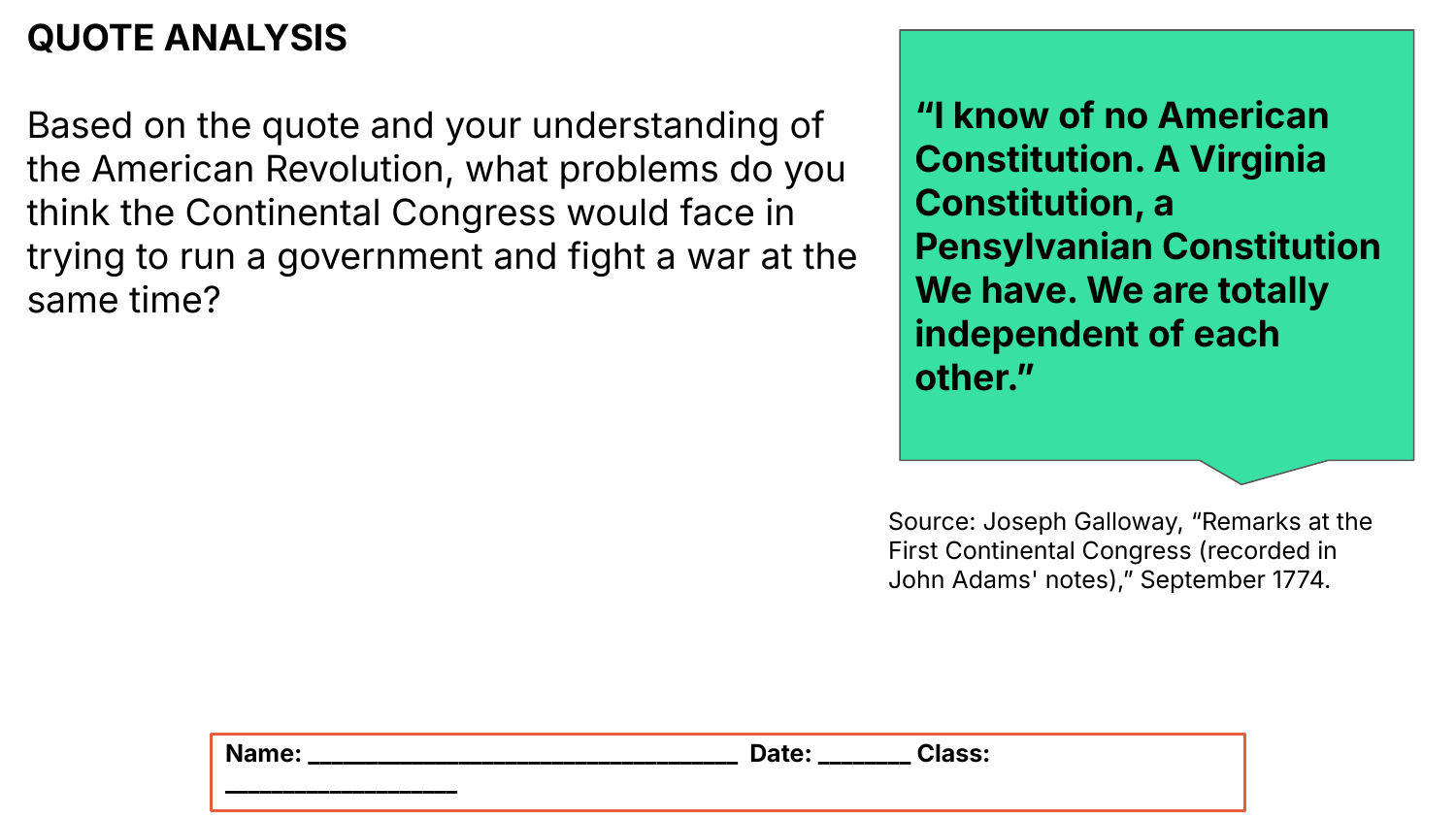

QUOTE ANALYSIS

Based on the quote and your understanding of the American Revolution, what problems do you think the Continental Congress would face in trying to run a government and fight a war at the same time?

“I know of no American Constitution. A Virginia Constitution, a Pensylvanian Constitution We have. We are totally independent of each other.”
Source: Joseph Galloway, “Remarks at the First Continental Congress (recorded in John Adams' notes),” September 1774.
Name: _____________________________________  Date: ________ Class: ____________________